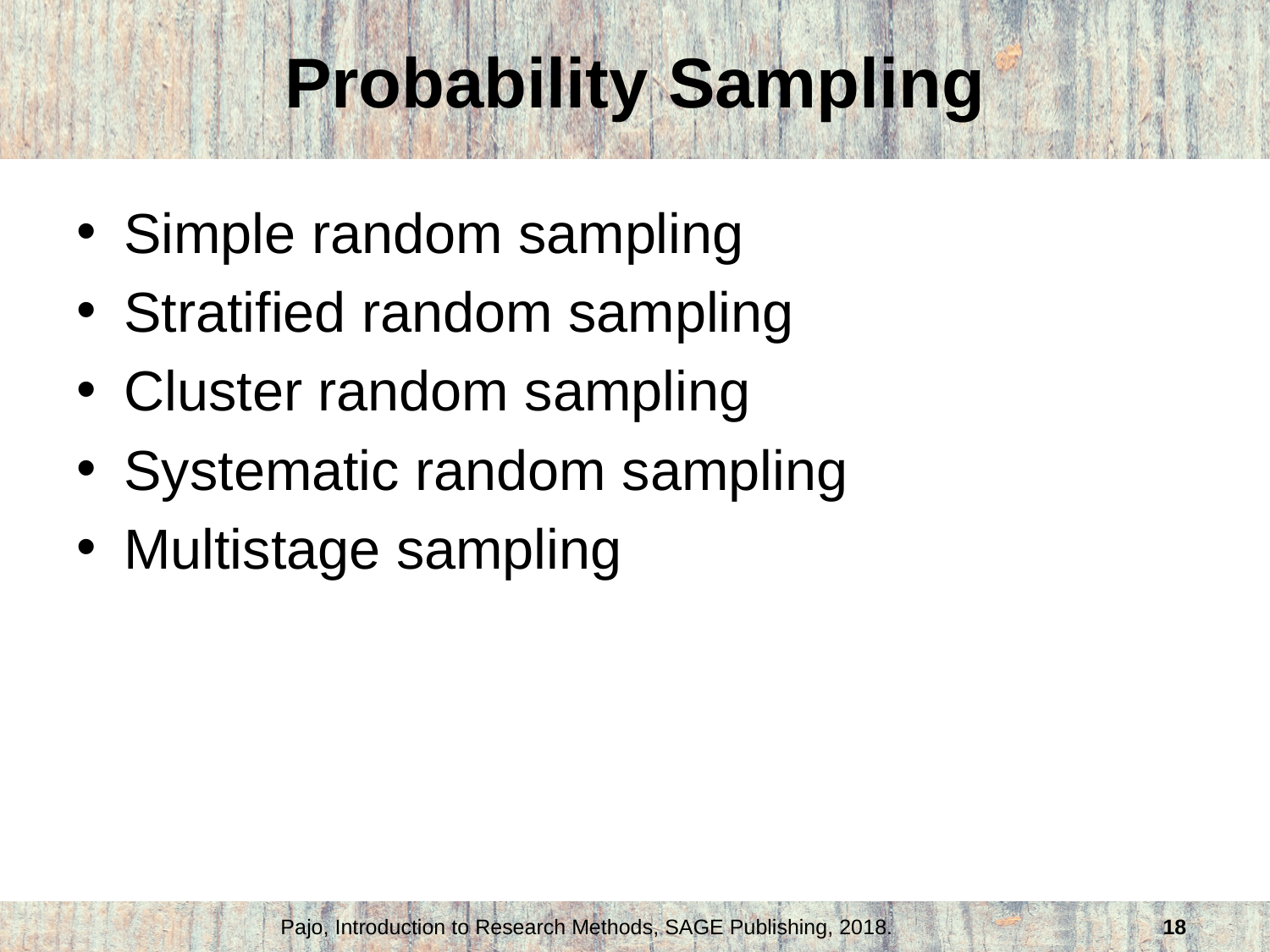

# Probability Sampling
Simple random sampling
Stratified random sampling
Cluster random sampling
Systematic random sampling
Multistage sampling
Pajo, Introduction to Research Methods, SAGE Publishing, 2018.
18